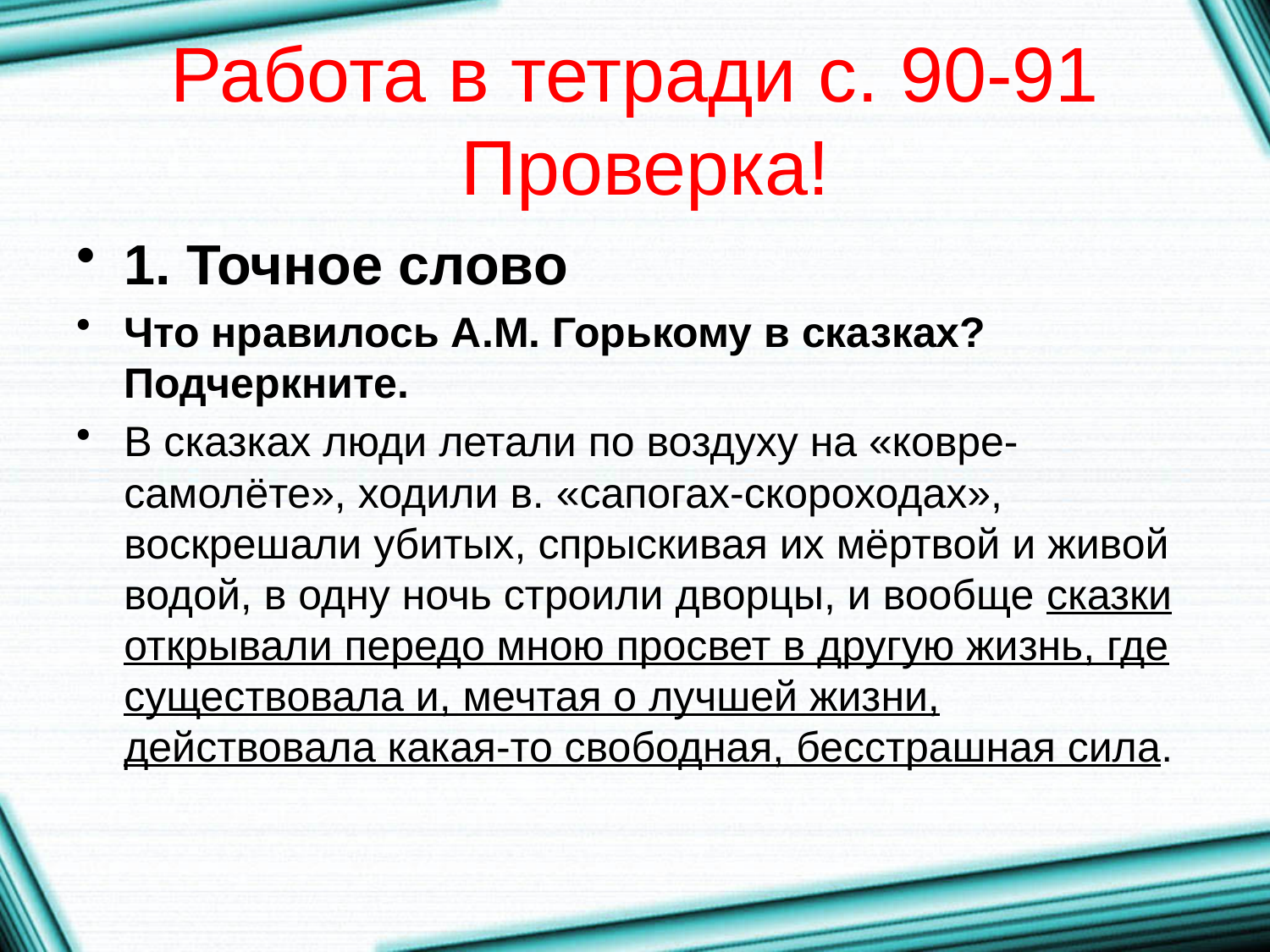

# Работа в тетради с. 90-91 Проверка!
1. Точное слово
Что нравилось А.М. Горькому в сказках? Подчеркните.
В сказках люди летали по воздуху на «ковре-самолёте», ходили в. «сапогах-скороходах», воскрешали убитых, спрыскивая их мёртвой и живой водой, в одну ночь строили дворцы, и вообще сказки открывали передо мною просвет в другую жизнь, где существовала и, мечтая о лучшей жизни, действовала какая-то свободная, бесстрашная сила.